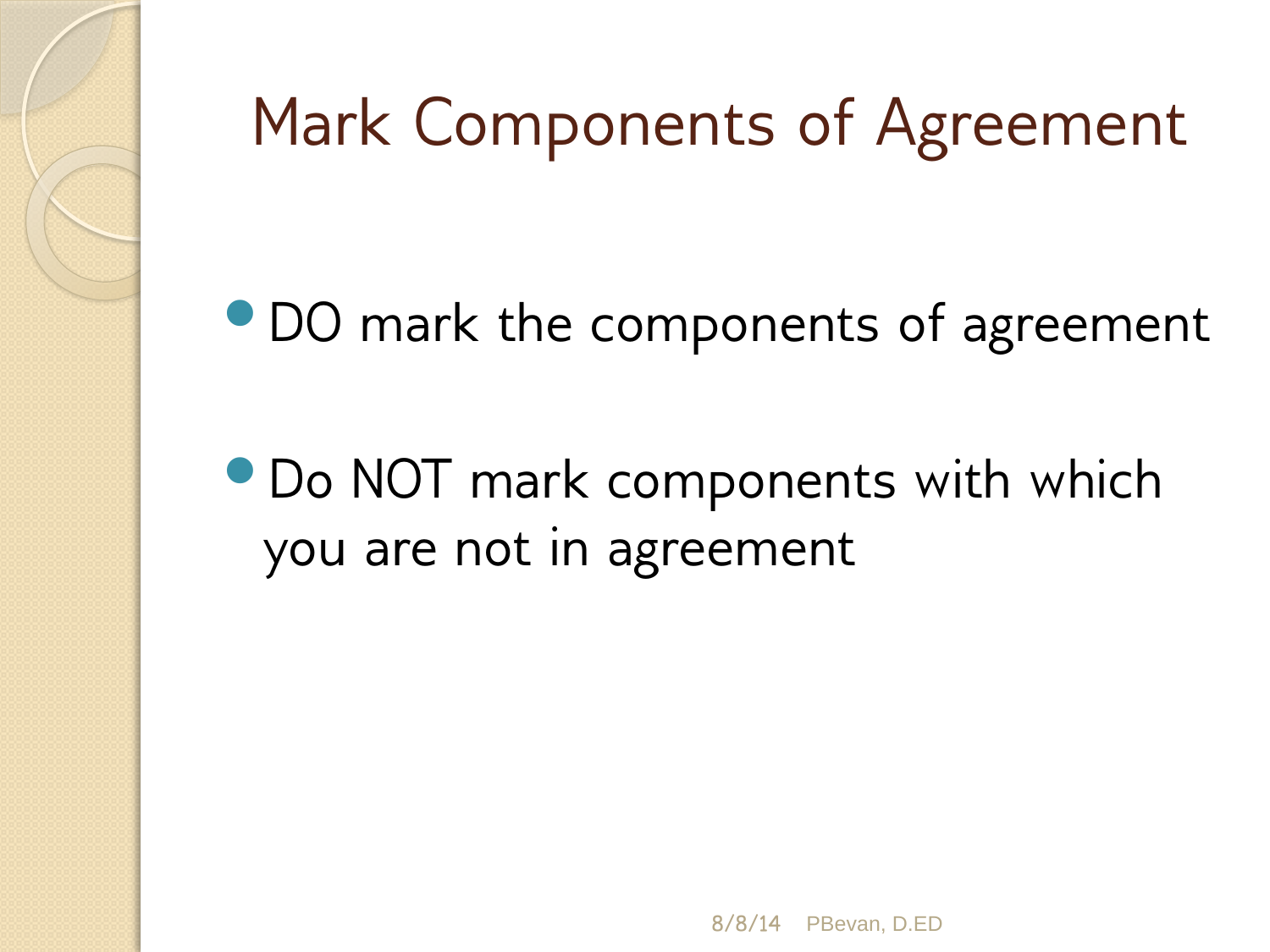

# Mark Components of Agreement

DO mark the components of agreement

Do NOT mark components with which you are not in agreement

8/8/14
PBevan, D.ED